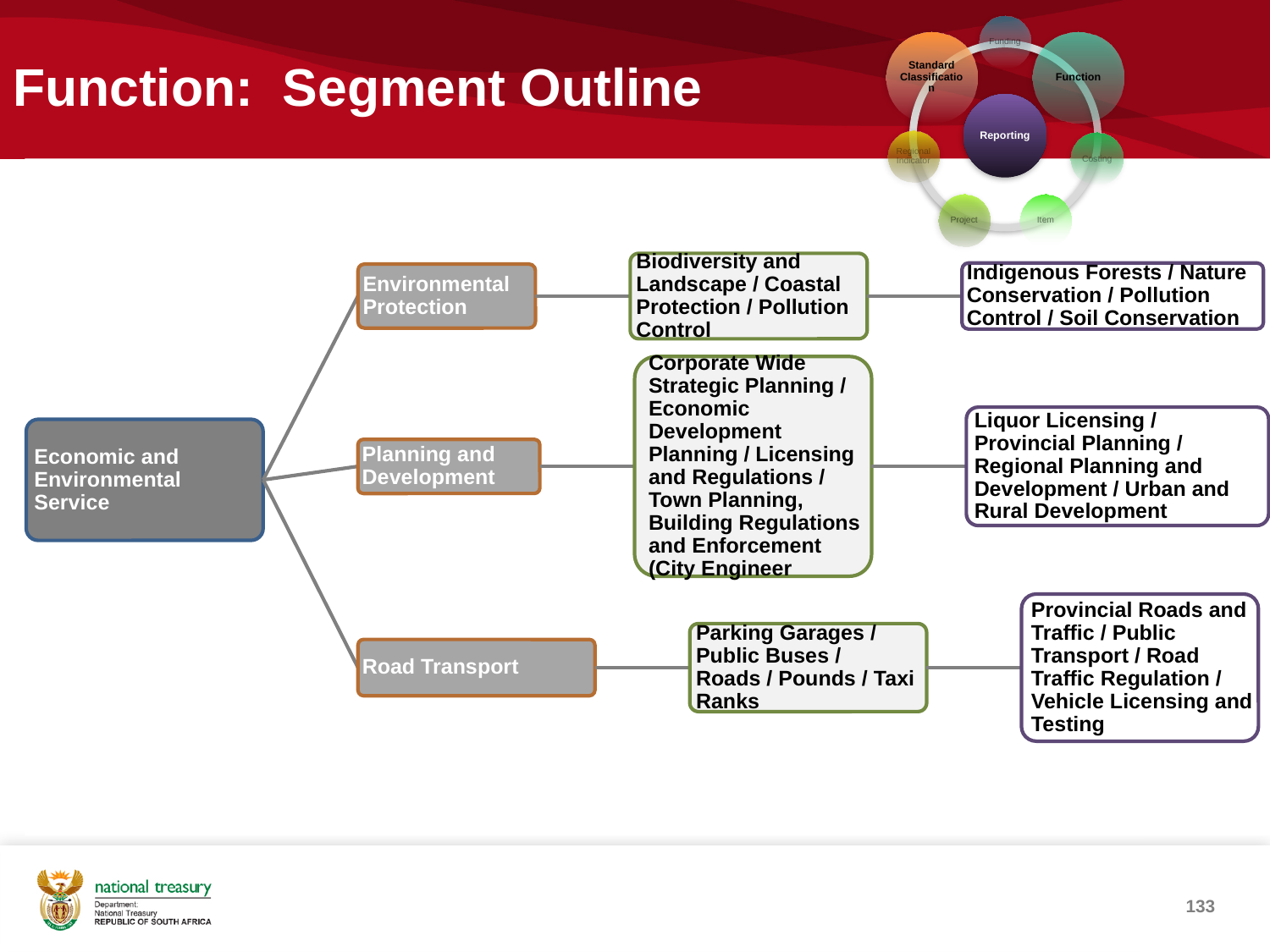

# Function:  Segment Outline
Reporting
Funding
Function
Costing
Item
Project
Regional Indicator
Standard Classification
Economic and Environmental Service

Environmental Protection

Biodiversity and Landscape / Coastal Protection / Pollution Control

Indigenous Forests / Nature Conservation / Pollution Control / Soil Conservation

Planning and Development

Corporate Wide Strategic Planning / Economic Development Planning / Licensing and Regulations / Town Planning, Building Regulations and Enforcement (City Engineer

Liquor Licensing / Provincial Planning / Regional Planning and Development / Urban and Rural Development

Road Transport

Parking Garages / Public Buses / Roads / Pounds / Taxi Ranks

Provincial Roads and Traffic / Public Transport / Road Traffic Regulation / Vehicle Licensing and Testing

133